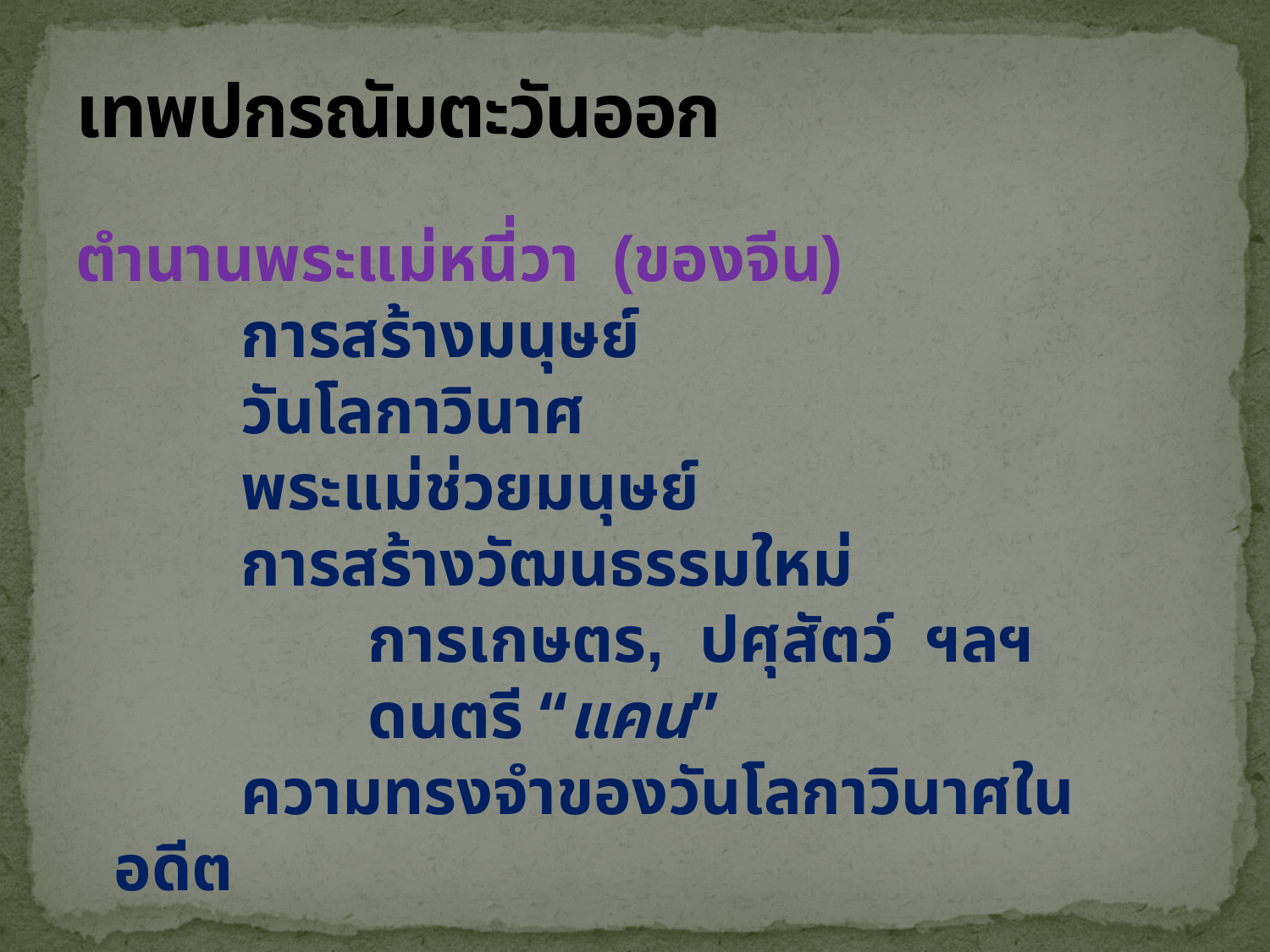

# เทพปกรณัมตะวันออก
ตำนานพระแม่หนี่วา  (ของจีน)
		การสร้างมนุษย์
		วันโลกาวินาศ
		พระแม่ช่วยมนุษย์
		การสร้างวัฒนธรรมใหม่
			การเกษตร,  ปศุสัตว์  ฯลฯ
			ดนตรี “แคน”
		ความทรงจำของวันโลกาวินาศในอดีต